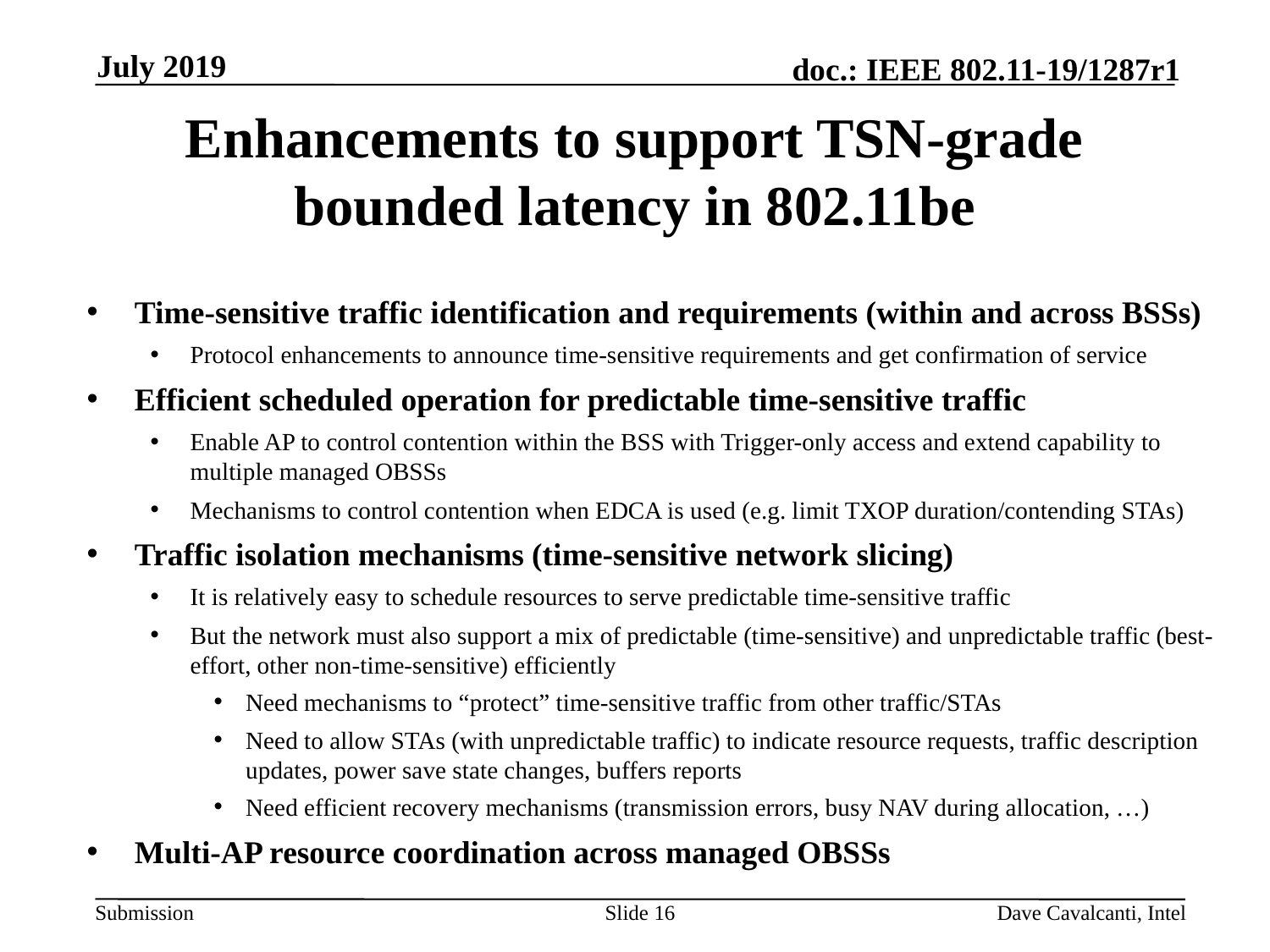

July 2019
# Enhancements to support TSN-grade bounded latency in 802.11be
Time-sensitive traffic identification and requirements (within and across BSSs)
Protocol enhancements to announce time-sensitive requirements and get confirmation of service
Efficient scheduled operation for predictable time-sensitive traffic
Enable AP to control contention within the BSS with Trigger-only access and extend capability to multiple managed OBSSs
Mechanisms to control contention when EDCA is used (e.g. limit TXOP duration/contending STAs)
Traffic isolation mechanisms (time-sensitive network slicing)
It is relatively easy to schedule resources to serve predictable time-sensitive traffic
But the network must also support a mix of predictable (time-sensitive) and unpredictable traffic (best-effort, other non-time-sensitive) efficiently
Need mechanisms to “protect” time-sensitive traffic from other traffic/STAs
Need to allow STAs (with unpredictable traffic) to indicate resource requests, traffic description updates, power save state changes, buffers reports
Need efficient recovery mechanisms (transmission errors, busy NAV during allocation, …)
Multi-AP resource coordination across managed OBSSs

Slide 16
Dave Cavalcanti, Intel